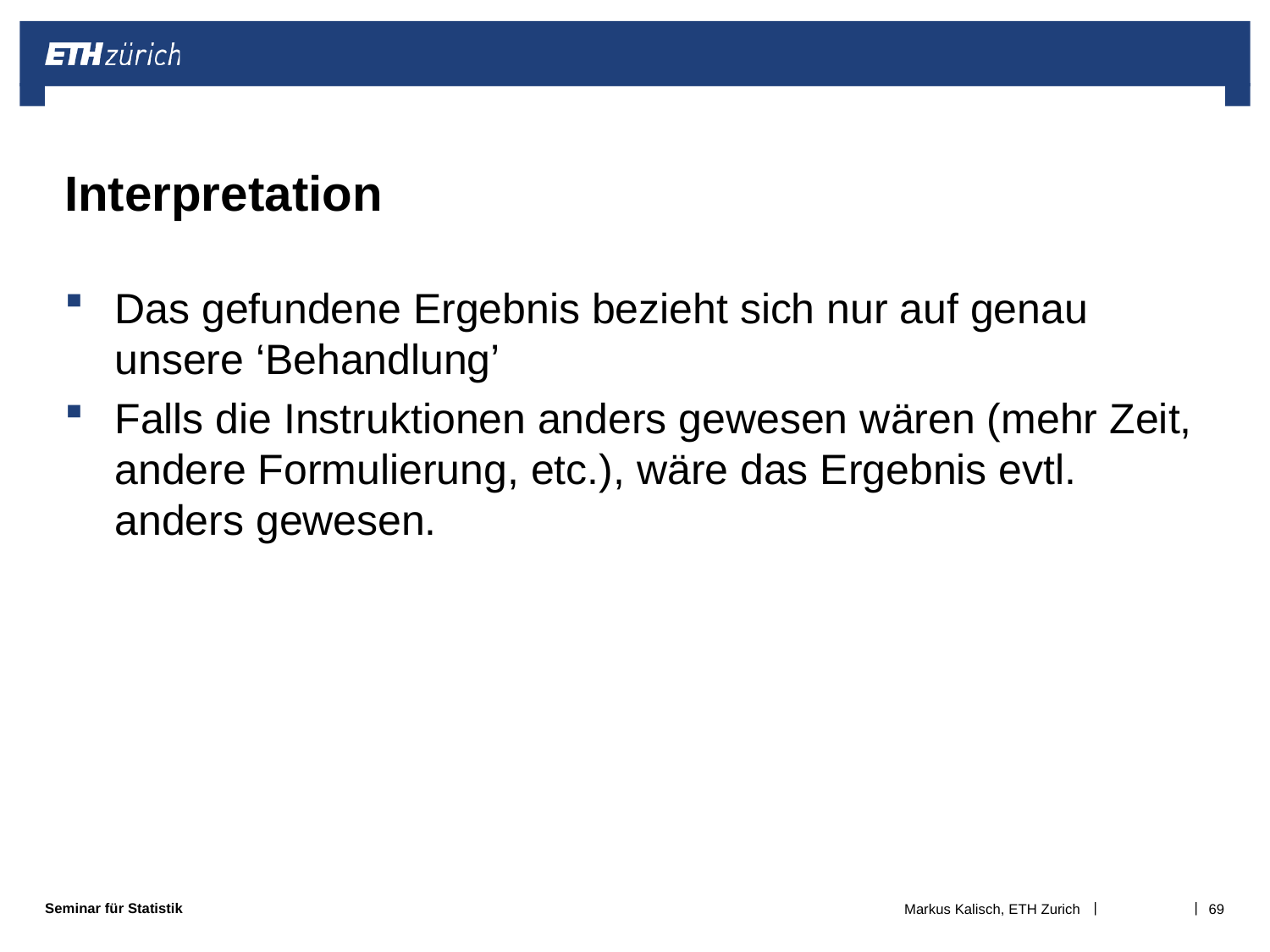

# Interpretation
Das gefundene Ergebnis bezieht sich nur auf genau unsere ‘Behandlung’
Falls die Instruktionen anders gewesen wären (mehr Zeit, andere Formulierung, etc.), wäre das Ergebnis evtl. anders gewesen.
Markus Kalisch, ETH Zurich
69